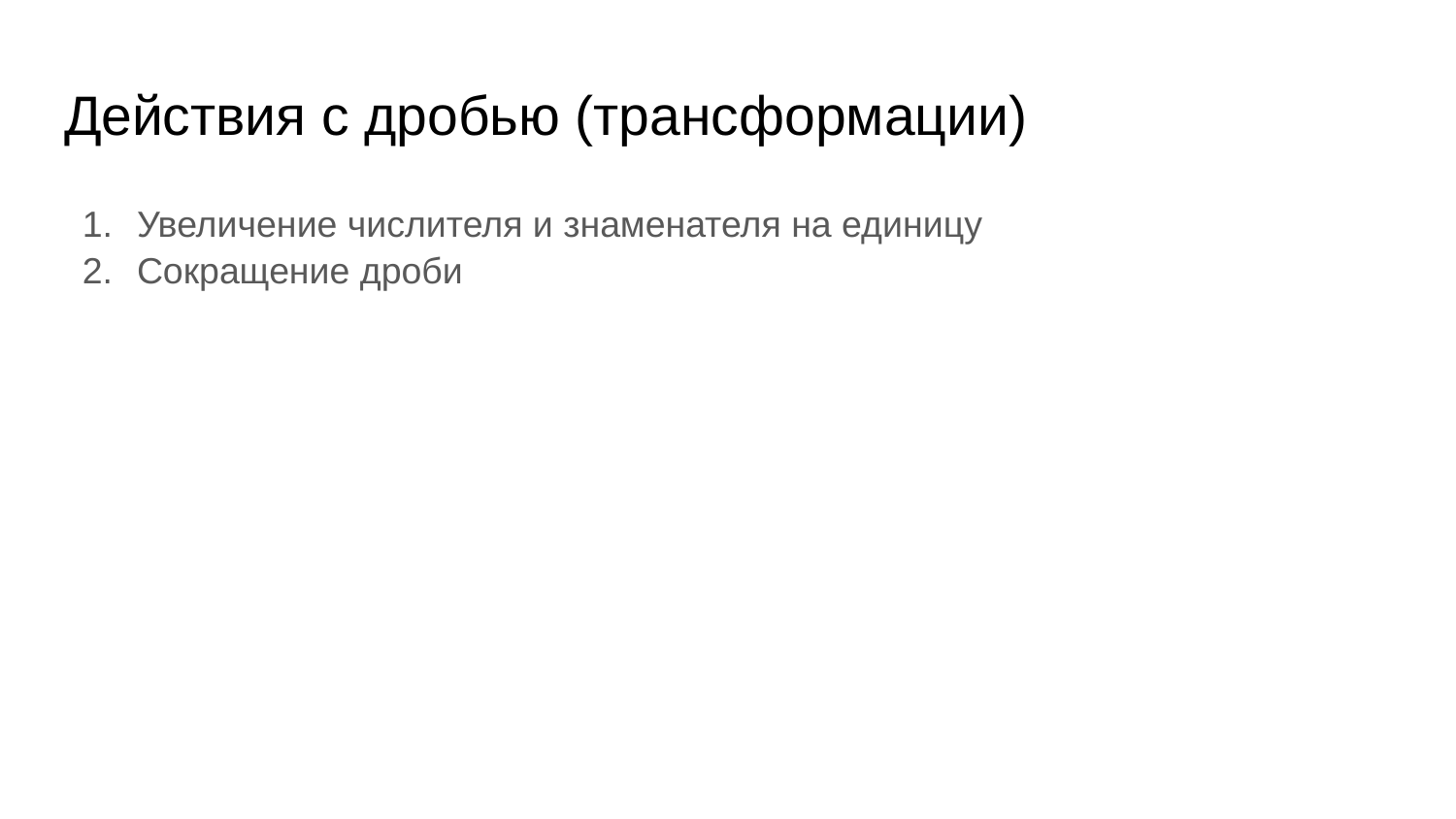

# Действия с дробью (трансформации)
Увеличение числителя и знаменателя на единицу
Сокращение дроби